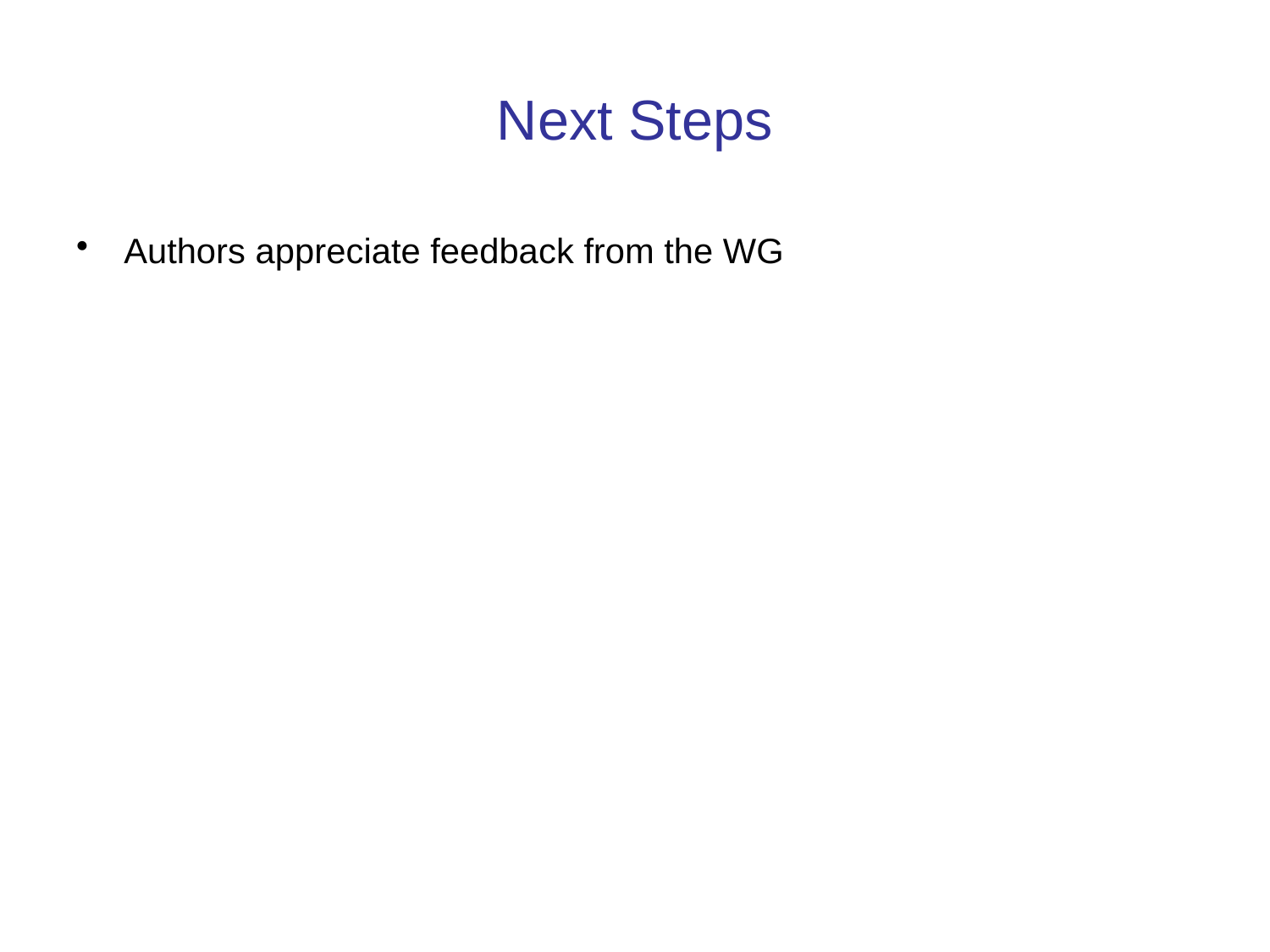

# Next Steps
Authors appreciate feedback from the WG